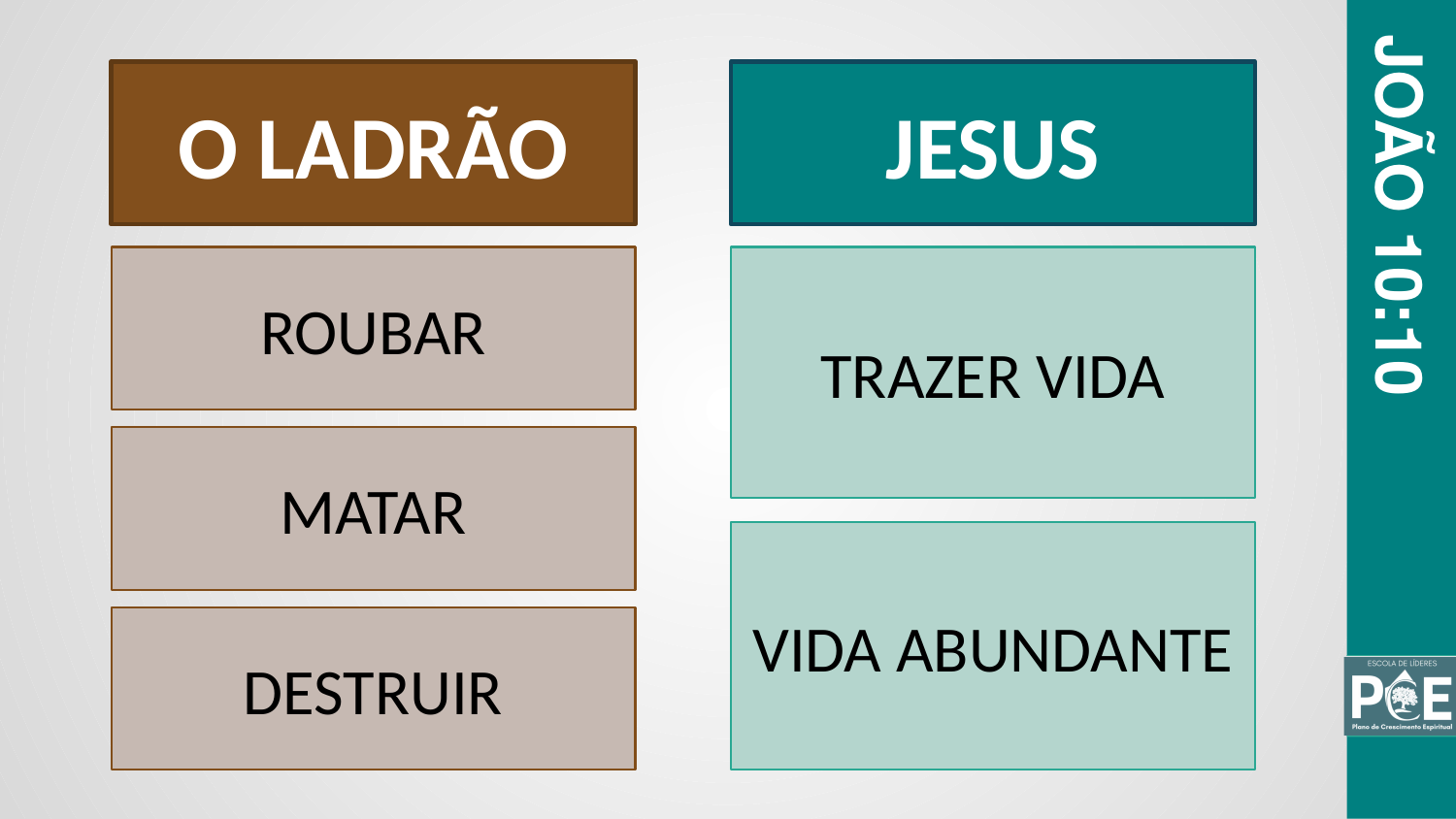

O LADRÃO

JESUS
JOÃO 10:10

ROUBAR

TRAZER VIDA

MATAR

VIDA ABUNDANTE

DESTRUIR